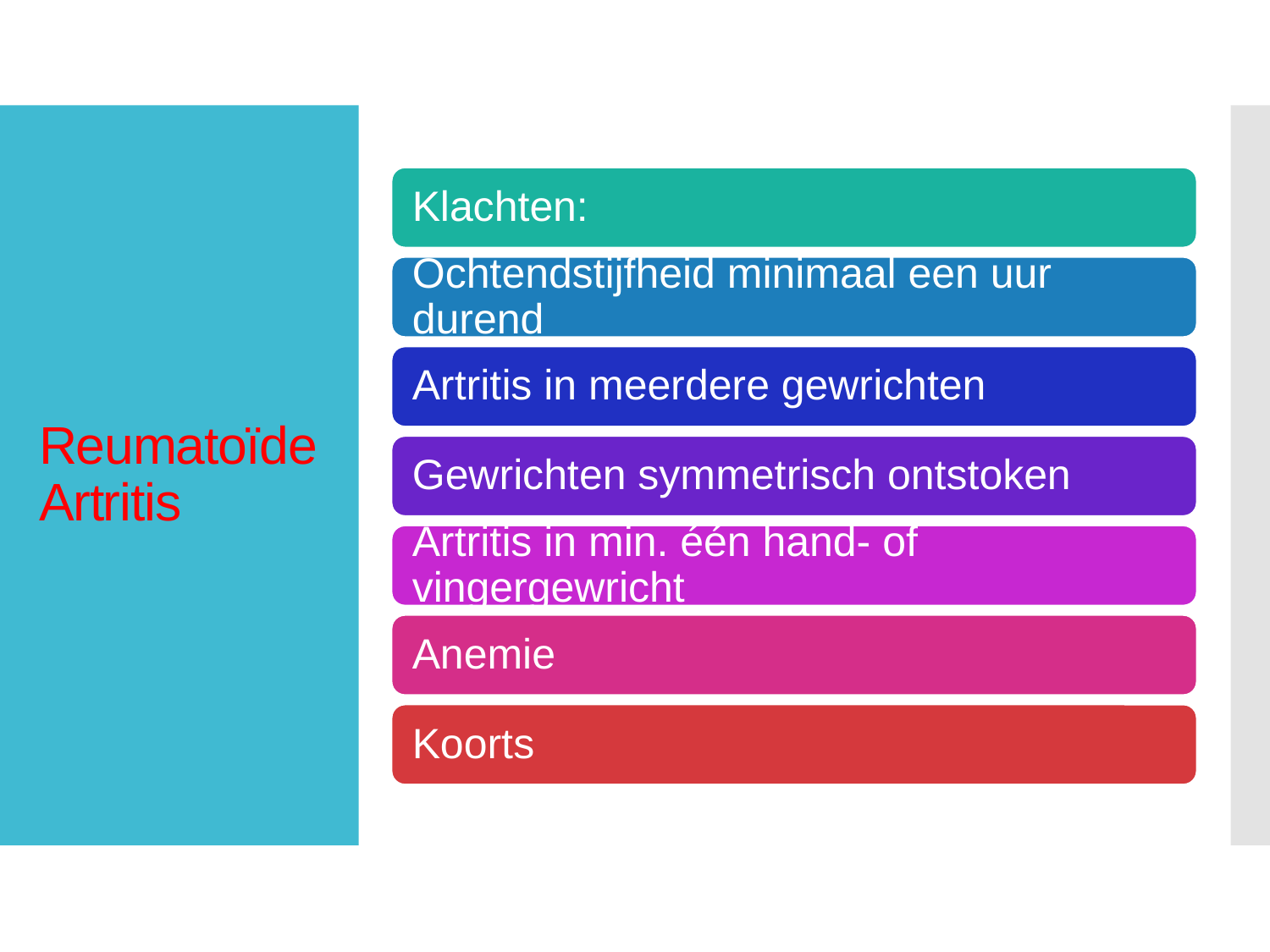

Klachten:
Ochtendstijfheid minimaal een uur durend
Artritis in meerdere gewrichten
Gewrichten symmetrisch ontstoken
Artritis in min. één hand- of vingergewricht
Anemie
Koorts
# Reumatoïde Artritis